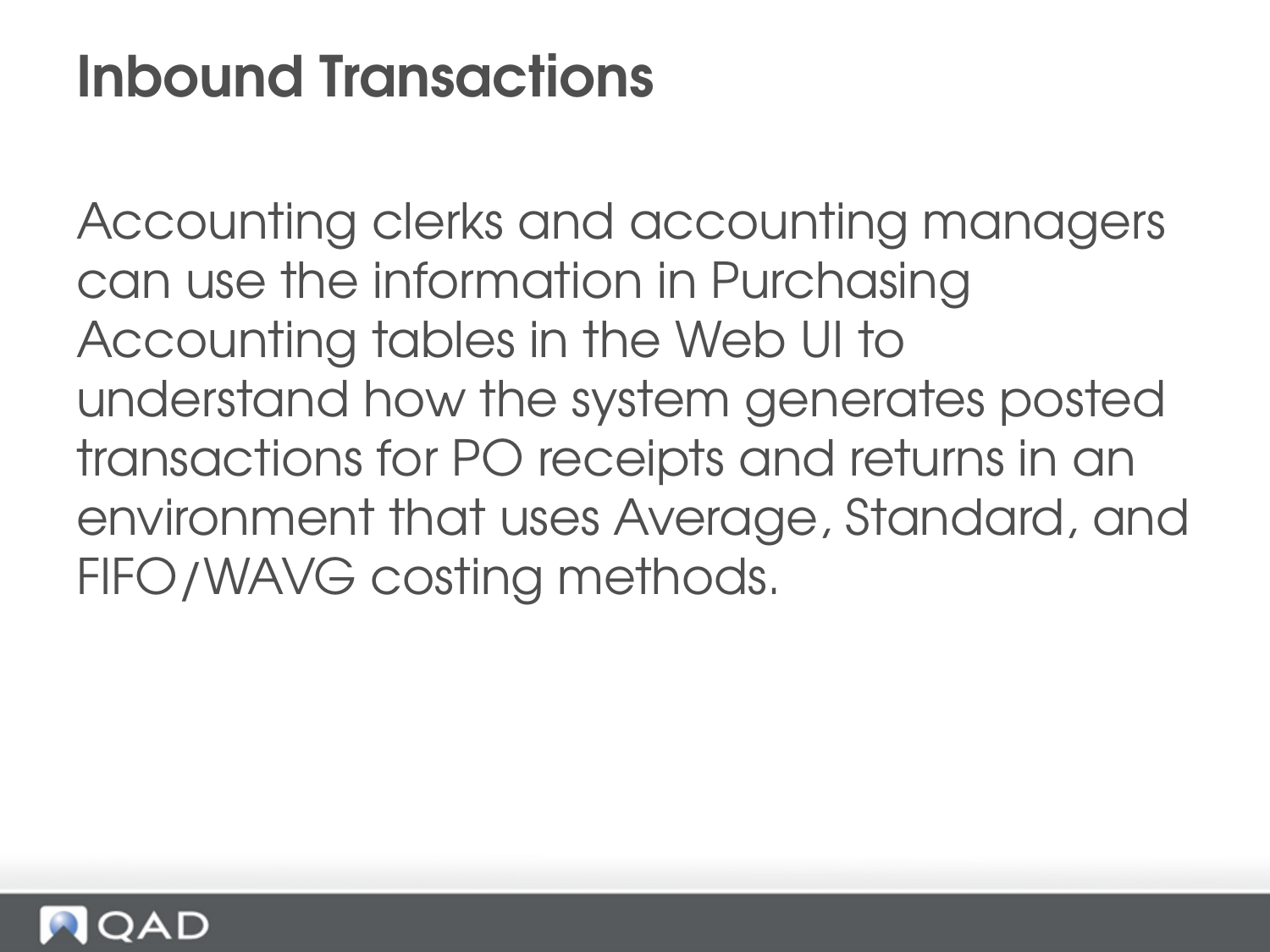

# Inbound Transactions
Accounting clerks and accounting managers can use the information in Purchasing Accounting tables in the Web UI to understand how the system generates posted transactions for PO receipts and returns in an environment that uses Average, Standard, and FIFO/WAVG costing methods.